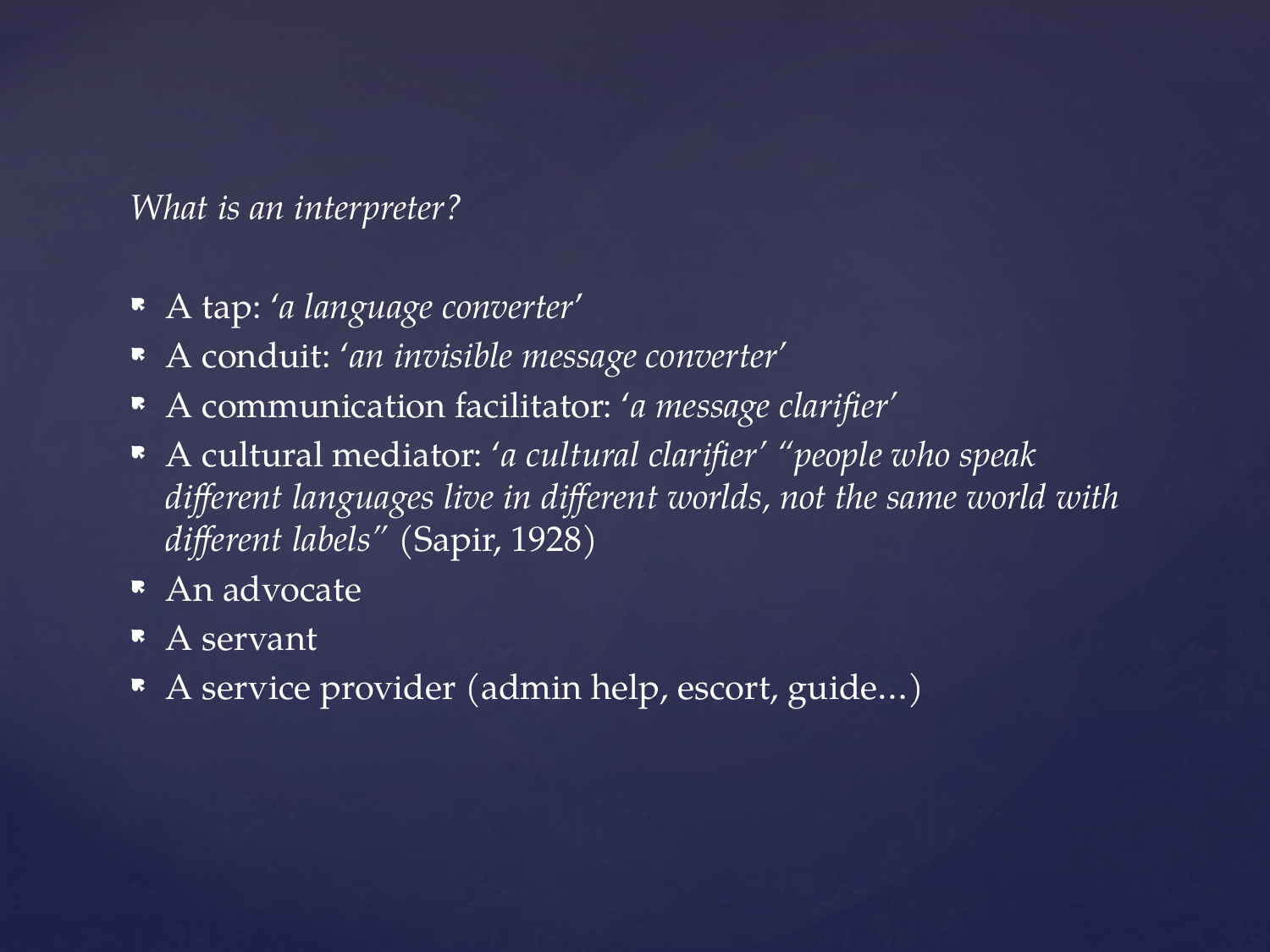

What is an interpreter?

A tap: ‘a language converter’
A conduit: ‘an invisible message converter’
A communication facilitator: ‘a message clarifier’
A cultural mediator: ‘a cultural clarifier’ “people who speak different languages live in different worlds, not the same world with different labels” (Sapir, 1928)
An advocate
A servant
A service provider (admin help, escort, guide…)
#